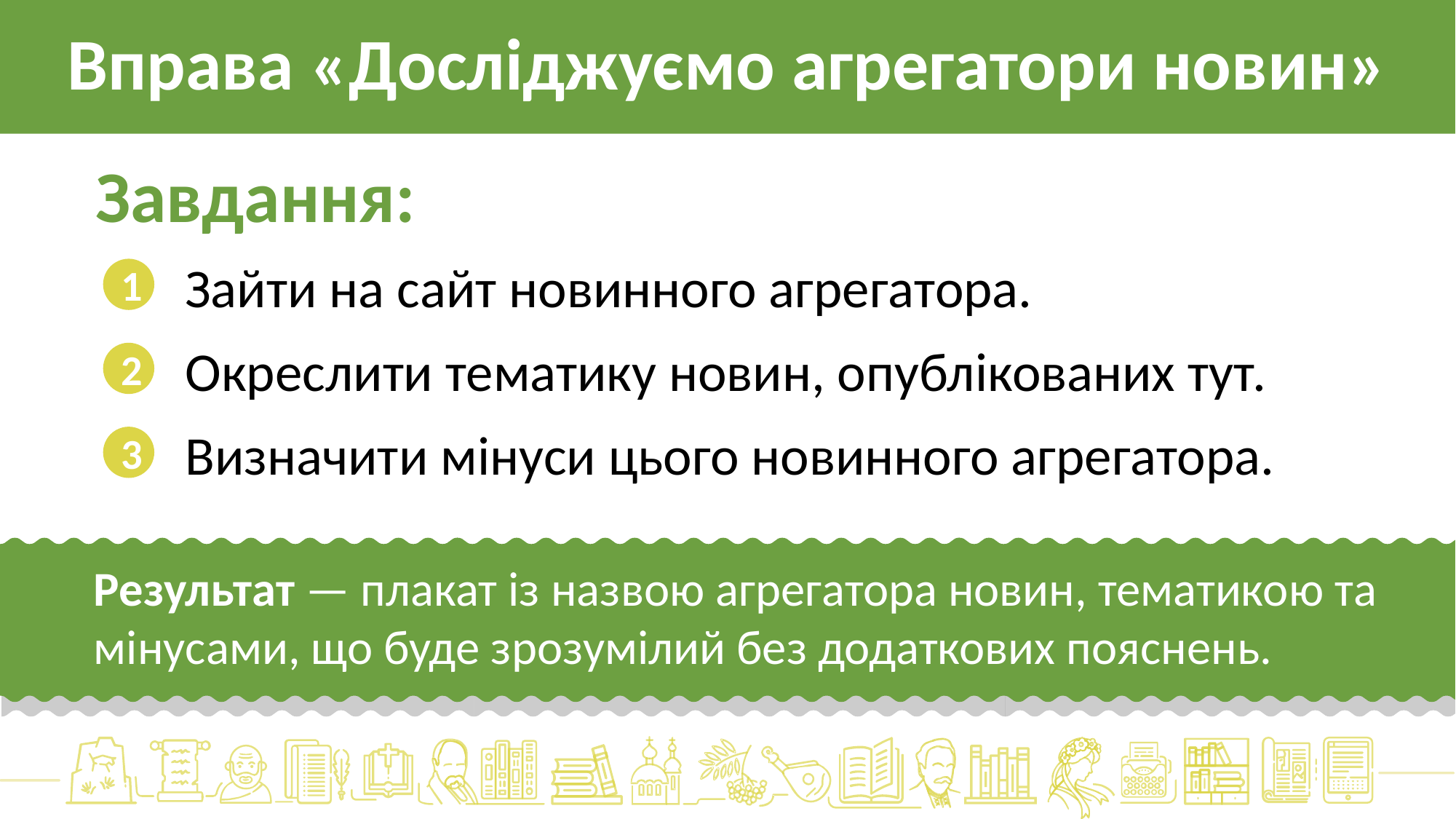

Вправа «Досліджуємо агрегатори новин»
Завдання:
Зайти на сайт новинного агрегатора.
Окреслити тематику новин, опублікованих тут.
Визначити мінуси цього новинного агрегатора.
1
2
3

Результат — плакат із назвою агрегатора новин, тематикою та мінусами, що буде зрозумілий без додаткових пояснень.